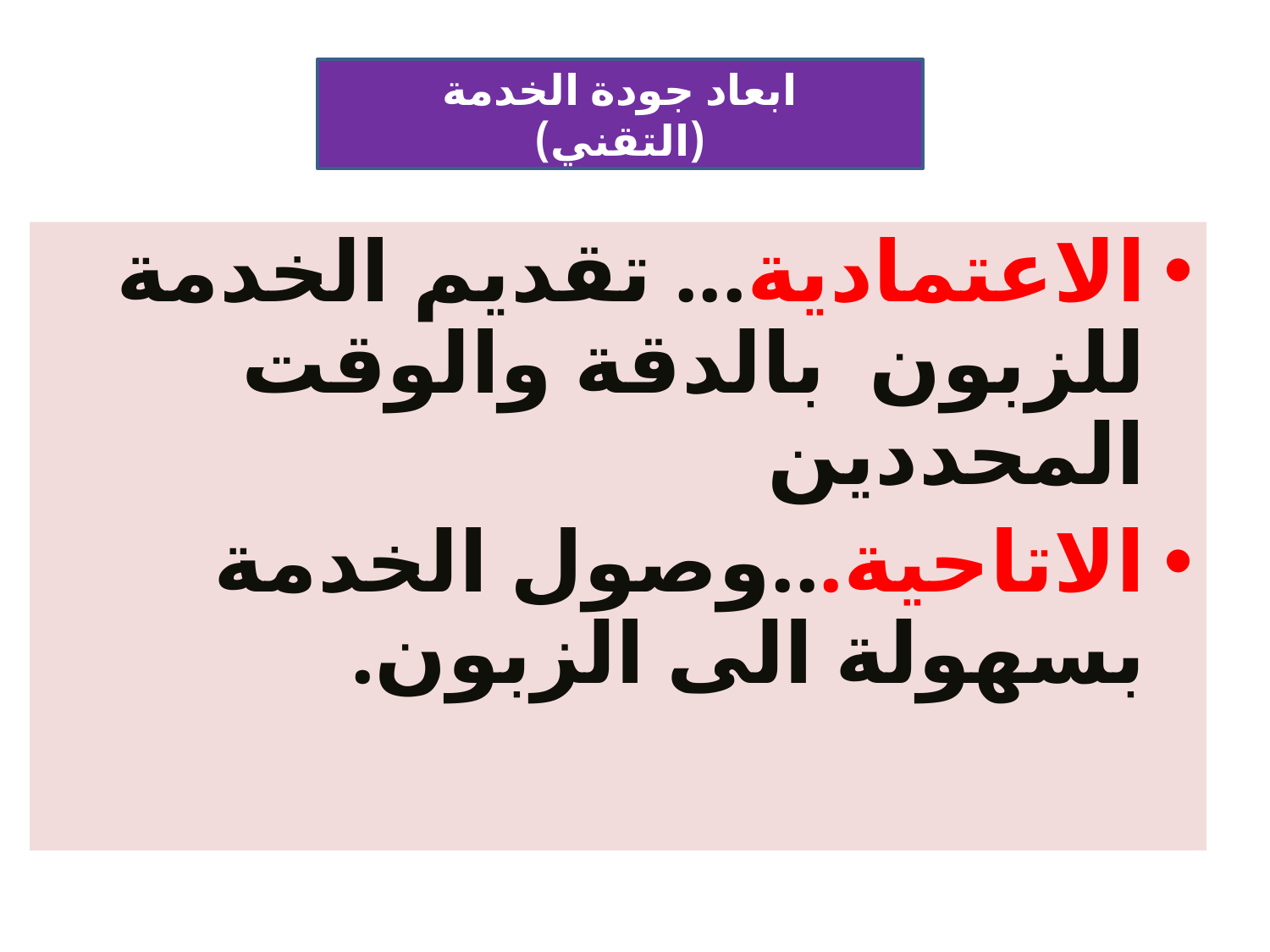

#
ابعاد جودة الخدمة
(التقني)
الاعتمادية... تقديم الخدمة للزبون  بالدقة والوقت المحددين
الاتاحية...وصول الخدمة بسهولة الى الزبون.